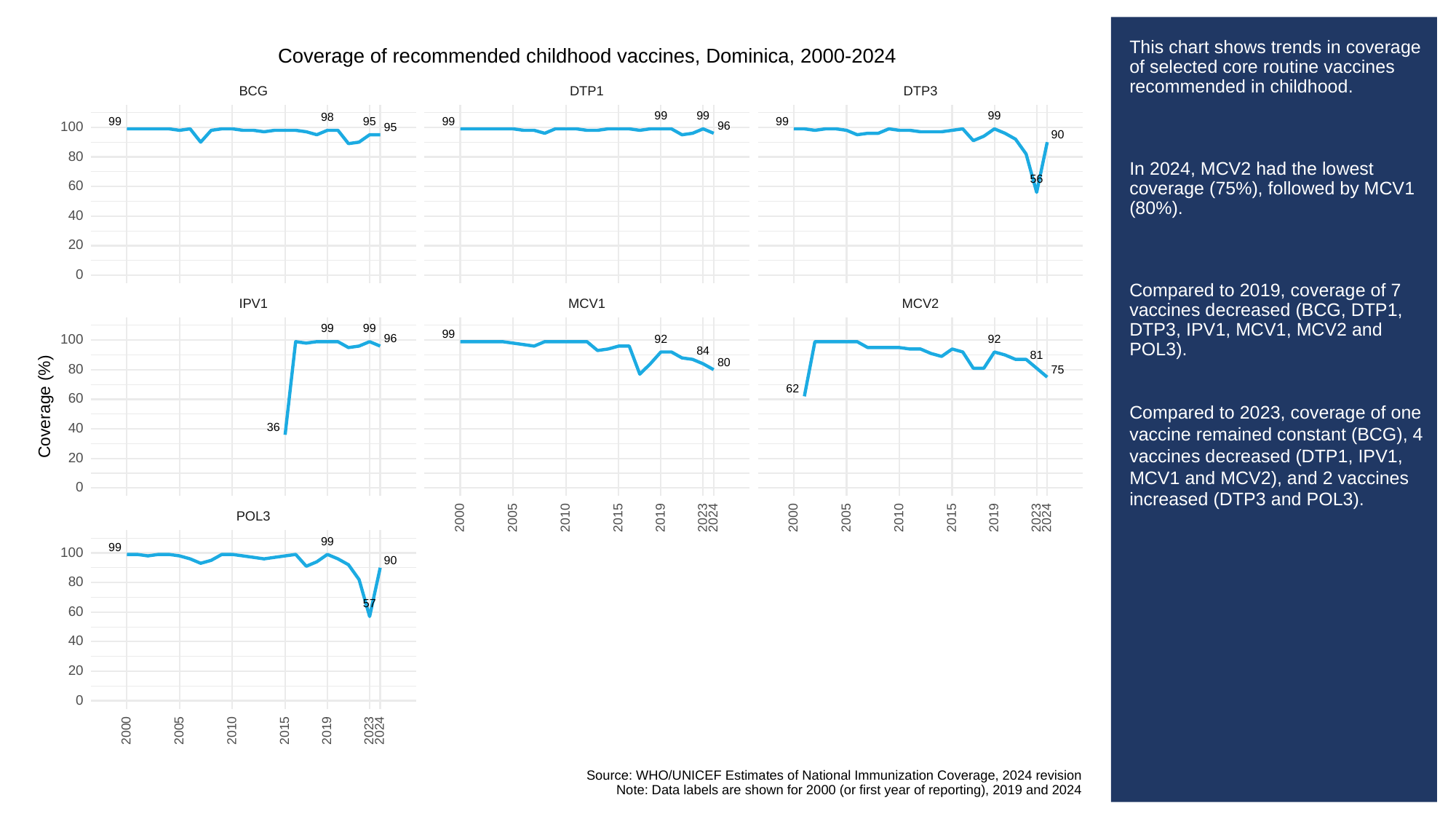

# This chart shows trends in coverage of selected core routine vaccines recommended in childhood.

In 2024, MCV2 had the lowest coverage (75%), followed by MCV1 (80%).

Compared to 2019, coverage of 7 vaccines decreased (BCG, DTP1, DTP3, IPV1, MCV1, MCV2 and POL3).

Compared to 2023, coverage of one vaccine remained constant (BCG), 4 vaccines decreased (DTP1, IPV1, MCV1 and MCV2), and 2 vaccines increased (DTP3 and POL3).

Coverage of recommended childhood vaccines, Dominica, 2000-2024
BCG
DTP3
DTP1

99
99
99

98
99
99
99
95
96
100
95

90

80

56
60

40

20

0

MCV1
MCV2
IPV1

99
99

99
96
100
92
92

84
81

80
80
75

62
60
Coverage (%)

36
40

20

0

POL3
2023
2023
2000
2005
2010
2015
2019
2024
2000
2005
2010
2015
2019
2024

99

99
100

90

80

57
60

40

20

0

2023
2000
2005
2010
2015
2019
2024
Source: WHO/UNICEF Estimates of National Immunization Coverage, 2024 revision
Note: Data labels are shown for 2000 (or first year of reporting), 2019 and 2024